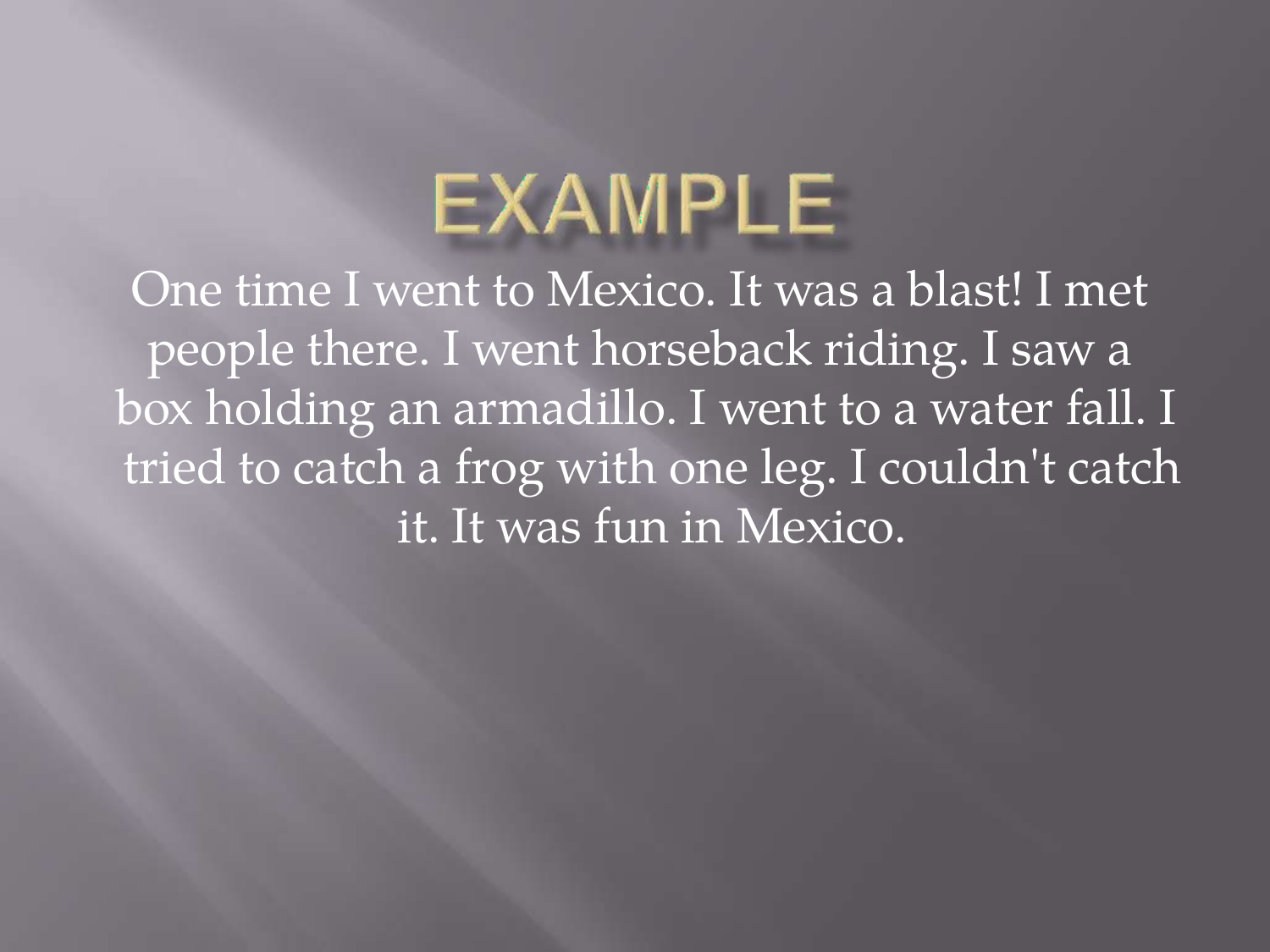

# One time I went to Mexico. It was a blast! I met  people there. I went horseback riding. I saw a  box holding an armadillo. I went to a water fall. I  tried to catch a frog with one leg. I couldn't catch  it. It was fun in Mexico.